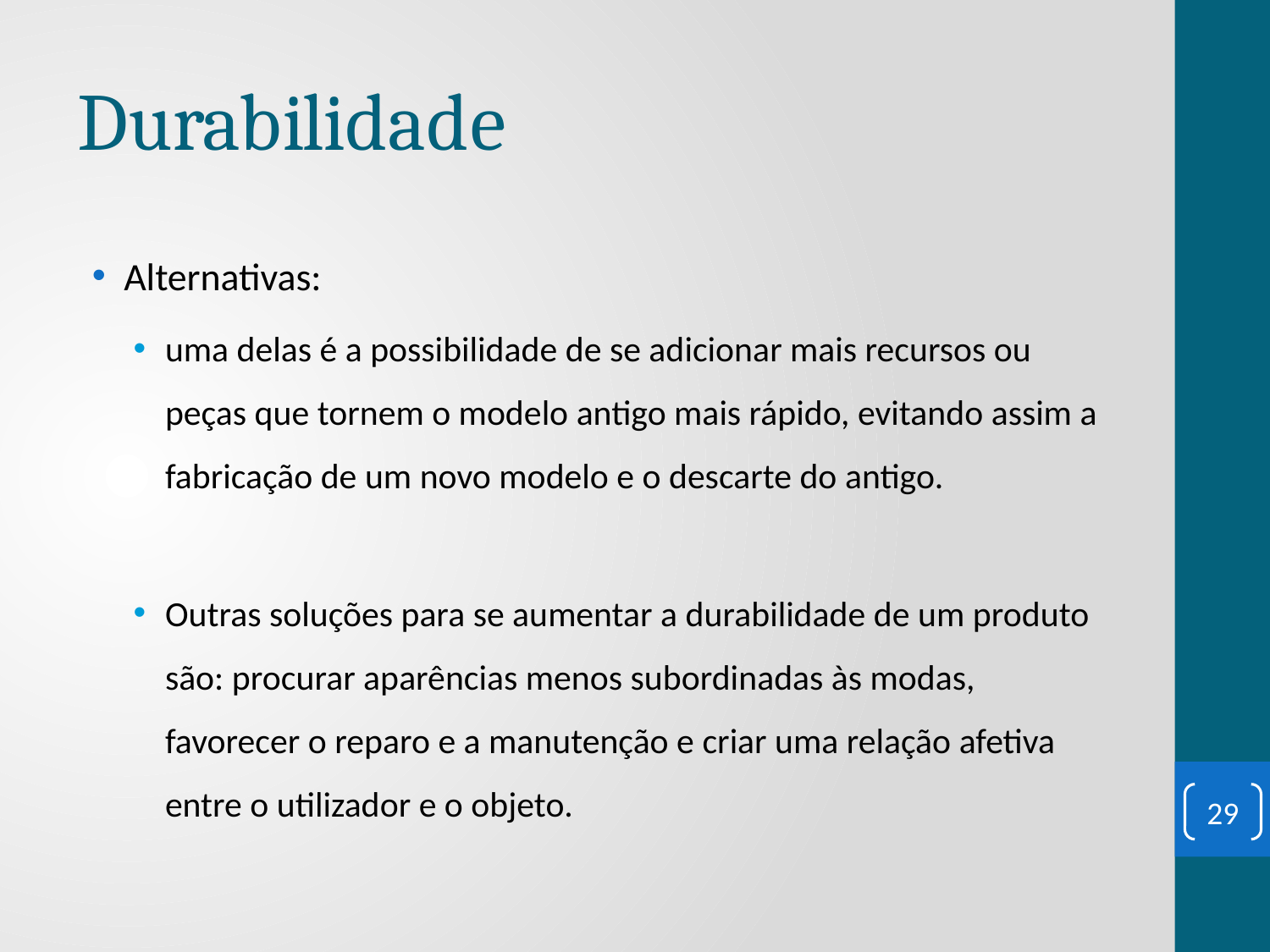

# Durabilidade
Alternativas:
uma delas é a possibilidade de se adicionar mais recursos ou peças que tornem o modelo antigo mais rápido, evitando assim a fabricação de um novo modelo e o descarte do antigo.

Outras soluções para se aumentar a durabilidade de um produto são: procurar aparências menos subordinadas às modas, favorecer o reparo e a manutenção e criar uma relação afetiva entre o utilizador e o objeto.

29